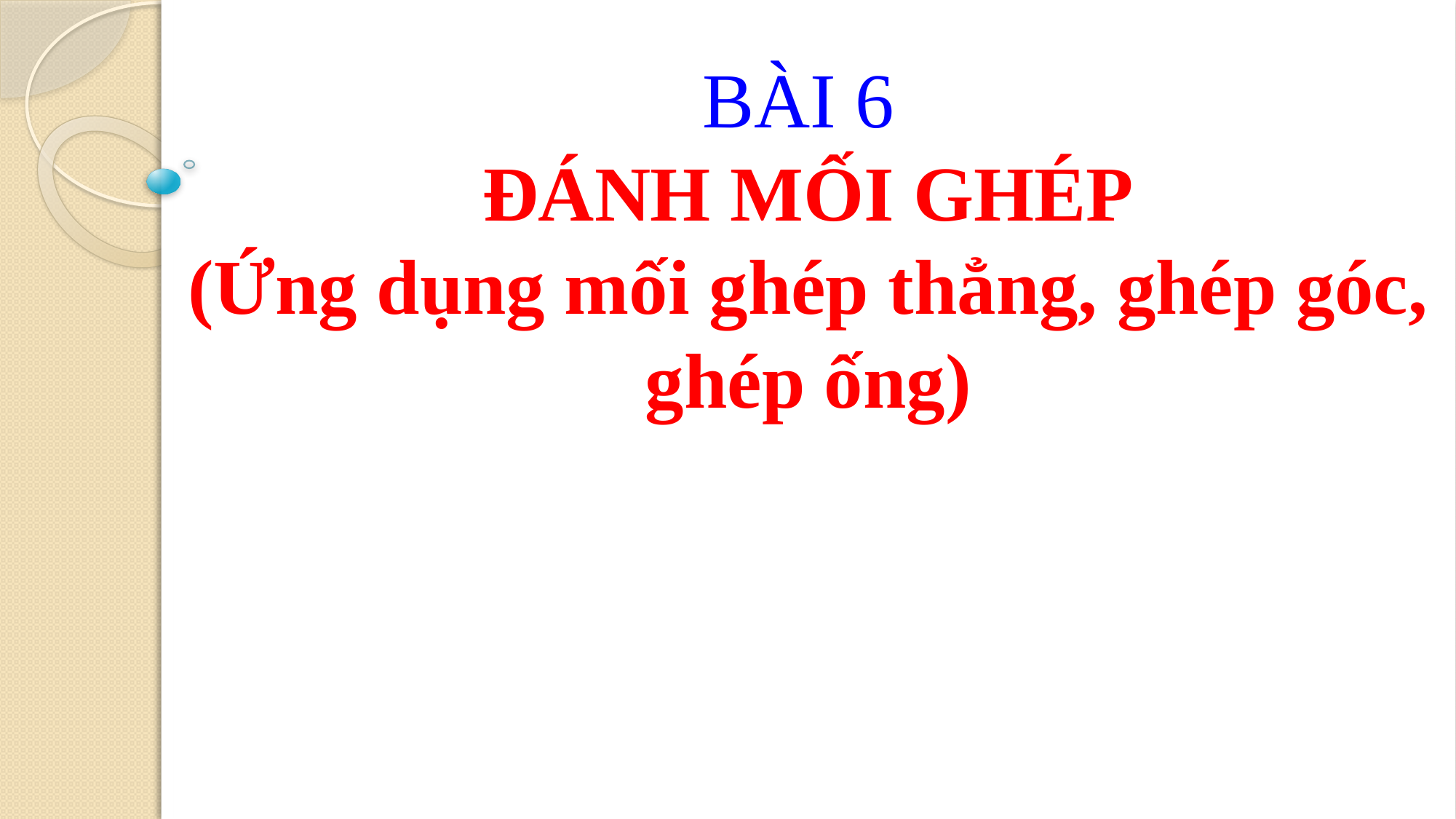

# BÀI 6 ĐÁNH MỐI GHÉP (Ứng dụng mối ghép thẳng, ghép góc, ghép ống)